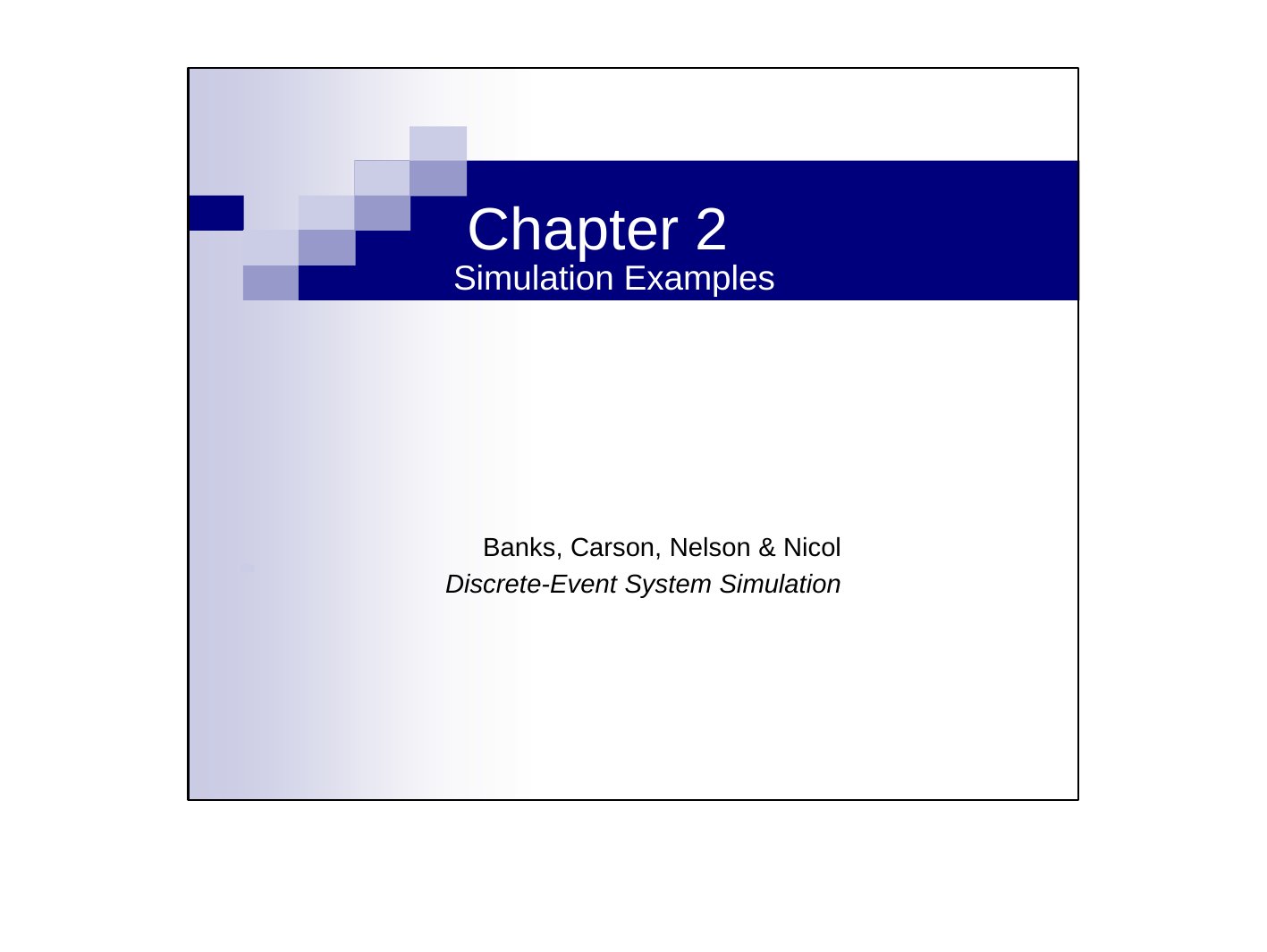

Chapter 2

Simulation Examples

Banks, Carson, Nelson & Nicol
Discrete-Event System Simulation